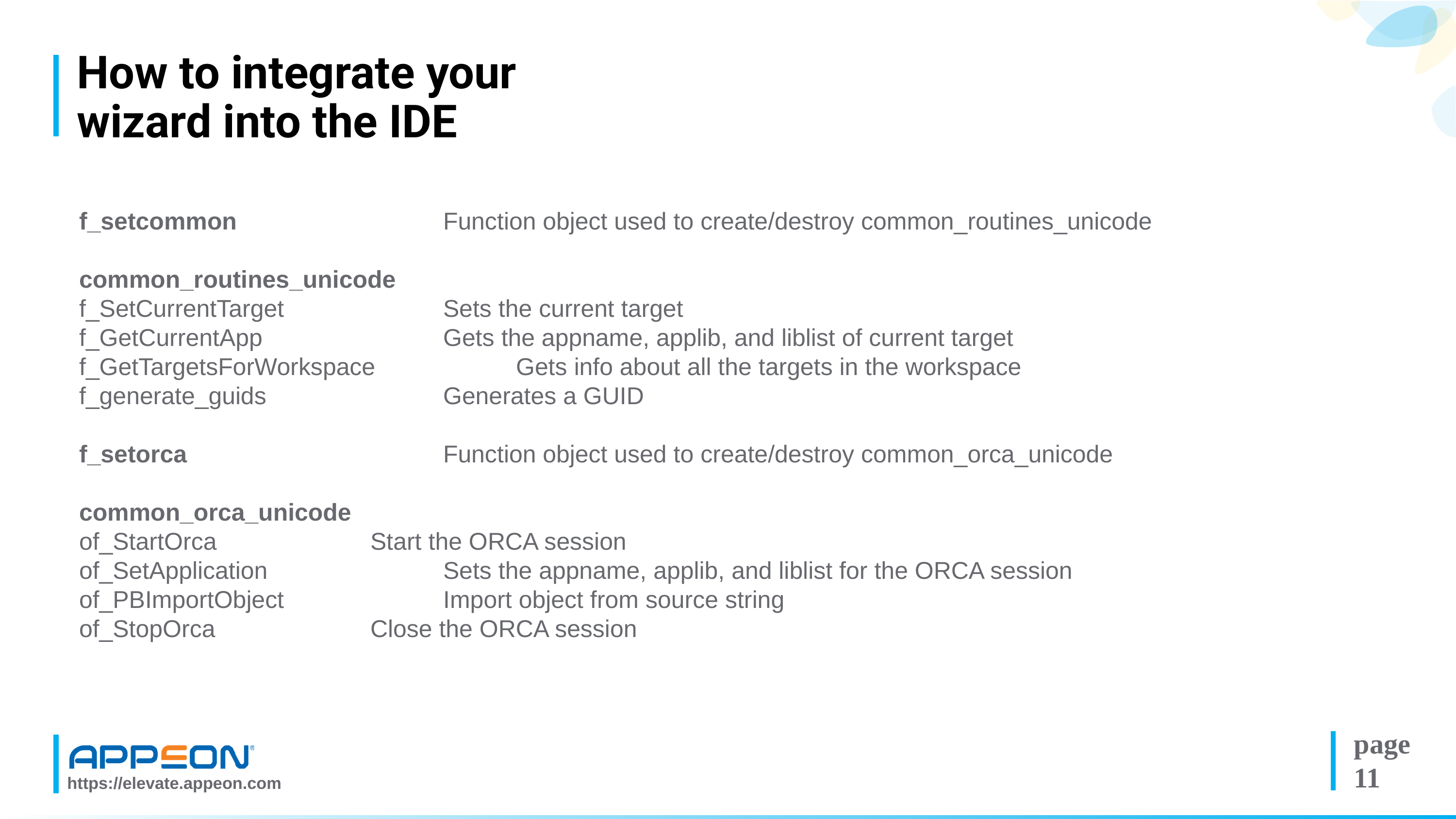

# How to integrate your wizard into the IDE
f_setcommon			Function object used to create/destroy common_routines_unicode

common_routines_unicode
f_SetCurrentTarget			Sets the current target
f_GetCurrentApp			Gets the appname, applib, and liblist of current target
f_GetTargetsForWorkspace		Gets info about all the targets in the workspace
f_generate_guids			Generates a GUID

f_setorca				Function object used to create/destroy common_orca_unicode

common_orca_unicode
of_StartOrca			Start the ORCA session
of_SetApplication			Sets the appname, applib, and liblist for the ORCA session
of_PBImportObject			Import object from source string
of_StopOrca			Close the ORCA session

page
11